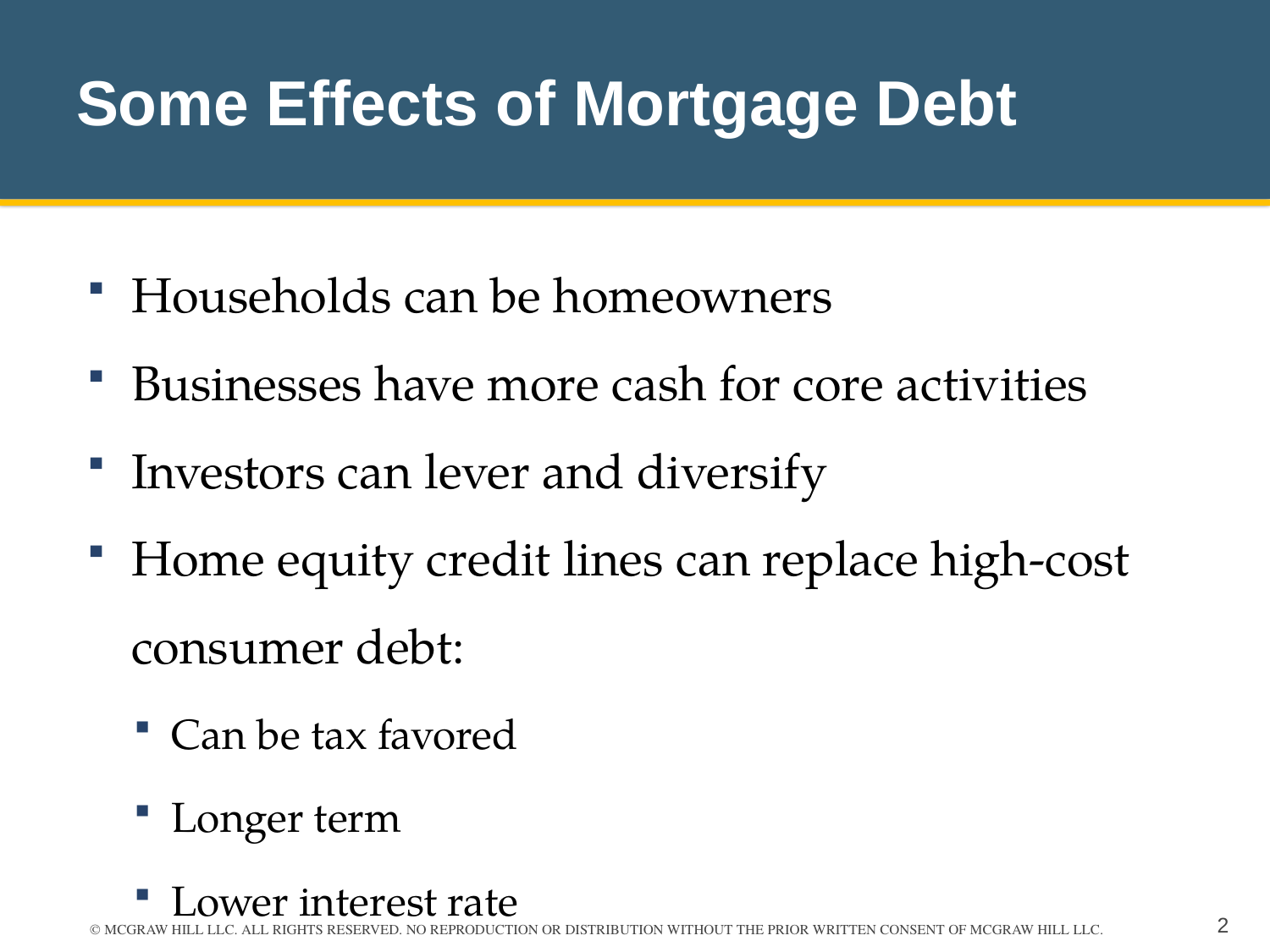

# Some Effects of Mortgage Debt
Households can be homeowners
Businesses have more cash for core activities
Investors can lever and diversify
Home equity credit lines can replace high-cost consumer debt:
Can be tax favored
Longer term
Lower interest rate
© MCGRAW HILL LLC. ALL RIGHTS RESERVED. NO REPRODUCTION OR DISTRIBUTION WITHOUT THE PRIOR WRITTEN CONSENT OF MCGRAW HILL LLC.
2